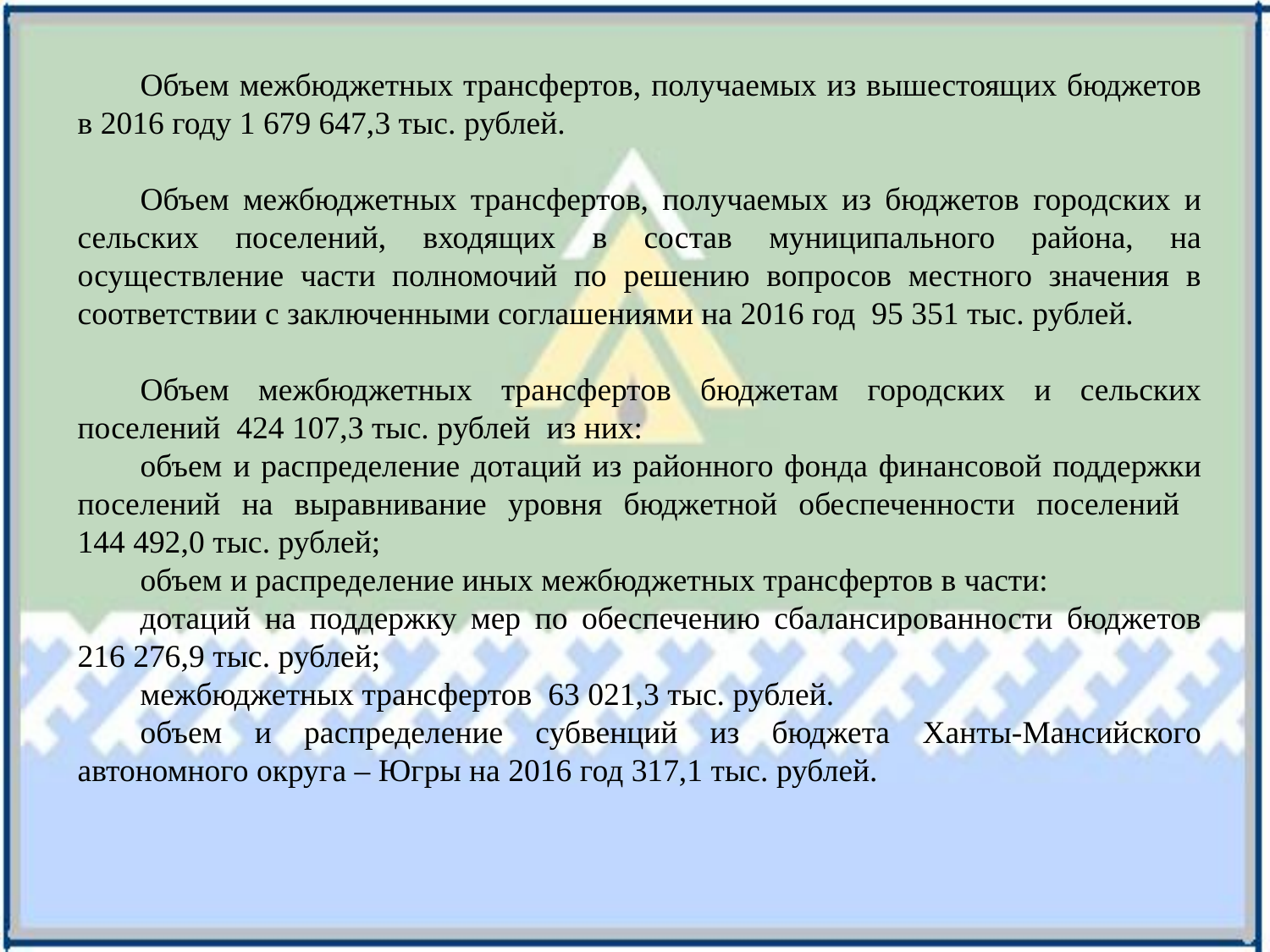

Объем межбюджетных трансфертов, получаемых из вышестоящих бюджетов в 2016 году 1 679 647,3 тыс. рублей.

Объем межбюджетных трансфертов, получаемых из бюджетов городских и сельских поселений, входящих в состав муниципального района, на осуществление части полномочий по решению вопросов местного значения в соответствии с заключенными соглашениями на 2016 год  95 351 тыс. рублей.

Объем межбюджетных трансфертов бюджетам городских и сельских поселений  424 107,3 тыс. рублей  из них:
объем и распределение дотаций из районного фонда финансовой поддержки поселений на выравнивание уровня бюджетной обеспеченности поселений  144 492,0 тыс. рублей;
объем и распределение иных межбюджетных трансфертов в части:
дотаций на поддержку мер по обеспечению сбалансированности бюджетов 216 276,9 тыс. рублей;
межбюджетных трансфертов  63 021,3 тыс. рублей.
объем и распределение субвенций из бюджета Ханты-Мансийского автономного округа – Югры на 2016 год 317,1 тыс. рублей.